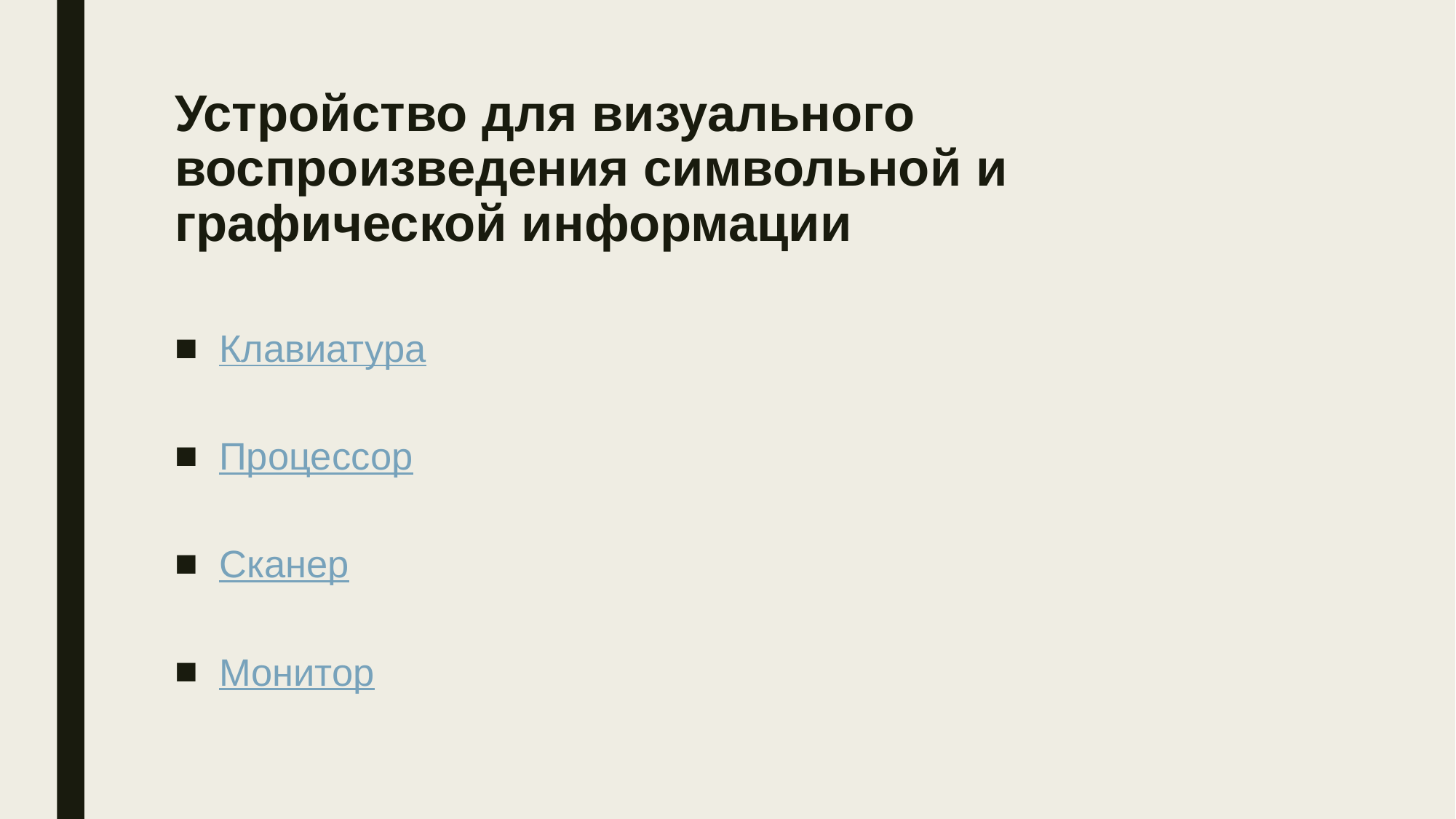

# Устройство для визуального воспроизведения символьной и графической информации
Клавиатура
Процессор
Сканер
Монитор